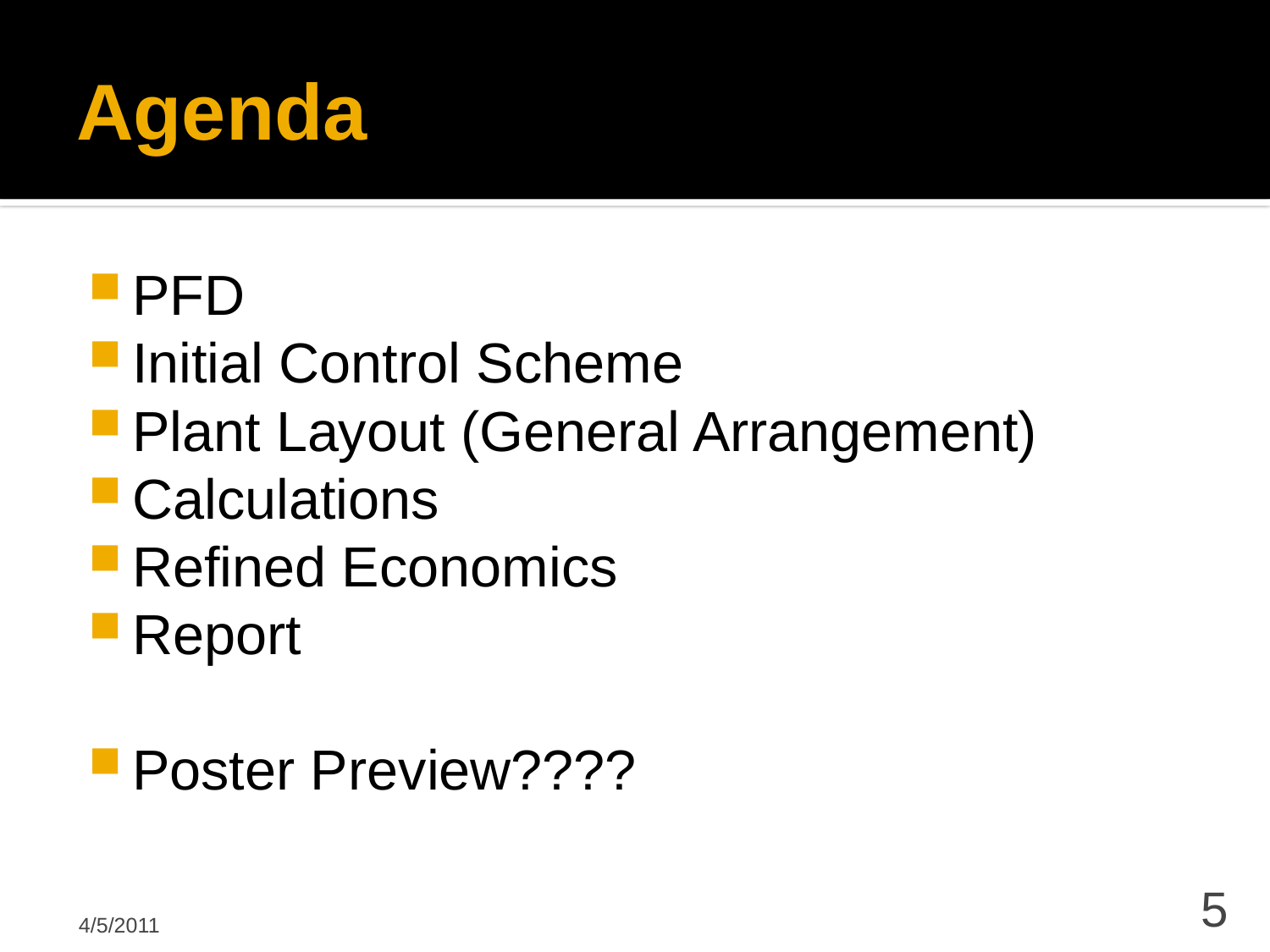

# Agenda
PFD
Initial Control Scheme
Plant Layout (General Arrangement)
Calculations
Refined Economics
Report

Poster Preview????

4/5/2011
5